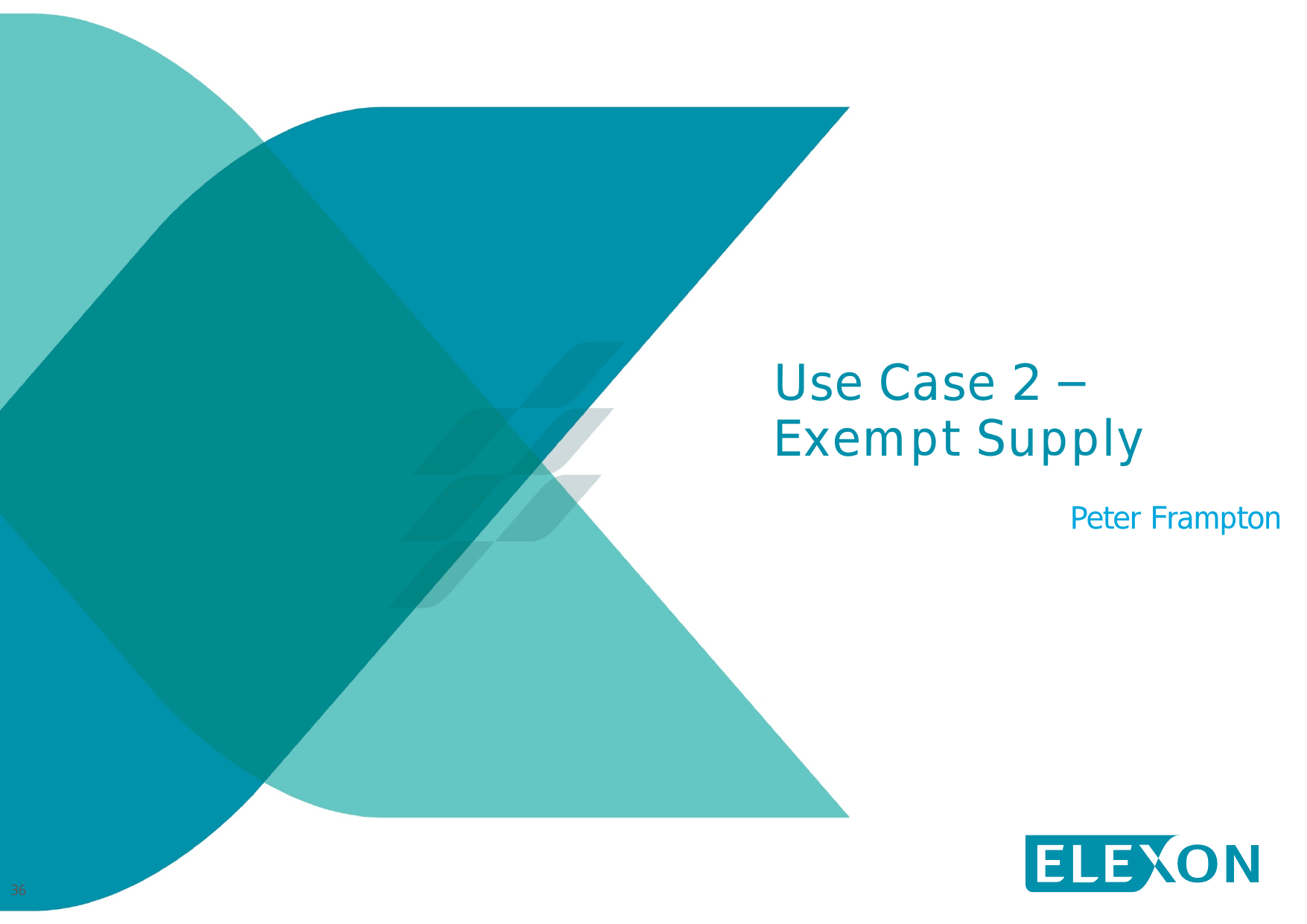

# Use Case 2 – Exempt Supply
Peter Frampton
36